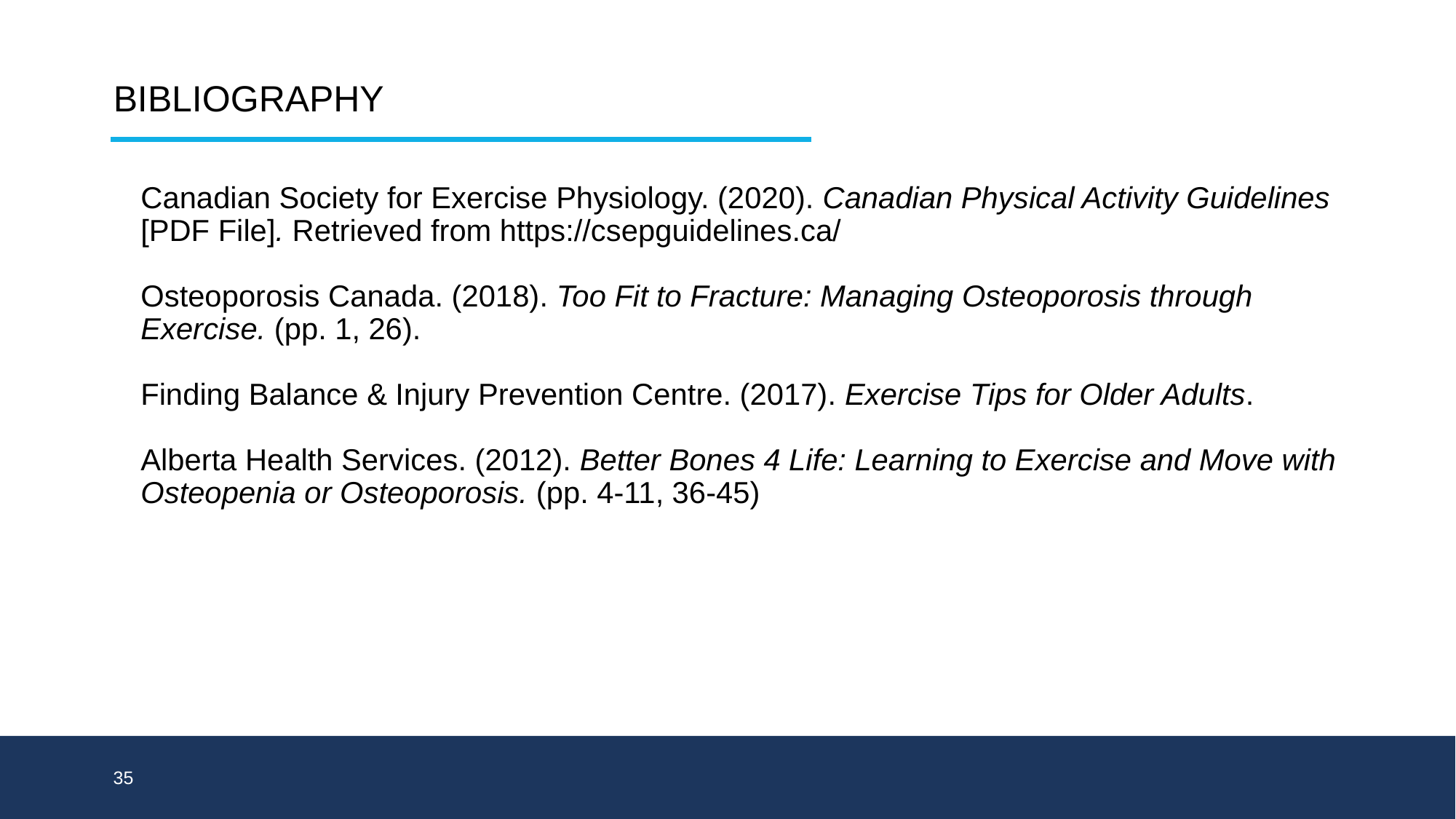

# Bibliography
Canadian Society for Exercise Physiology. (2020). Canadian Physical Activity Guidelines [PDF File]. Retrieved from https://csepguidelines.ca/

Osteoporosis Canada. (2018). Too Fit to Fracture: Managing Osteoporosis through Exercise. (pp. 1, 26).

Finding Balance & Injury Prevention Centre. (2017). Exercise Tips for Older Adults.

Alberta Health Services. (2012). Better Bones 4 Life: Learning to Exercise and Move with Osteopenia or Osteoporosis. (pp. 4-11, 36-45)